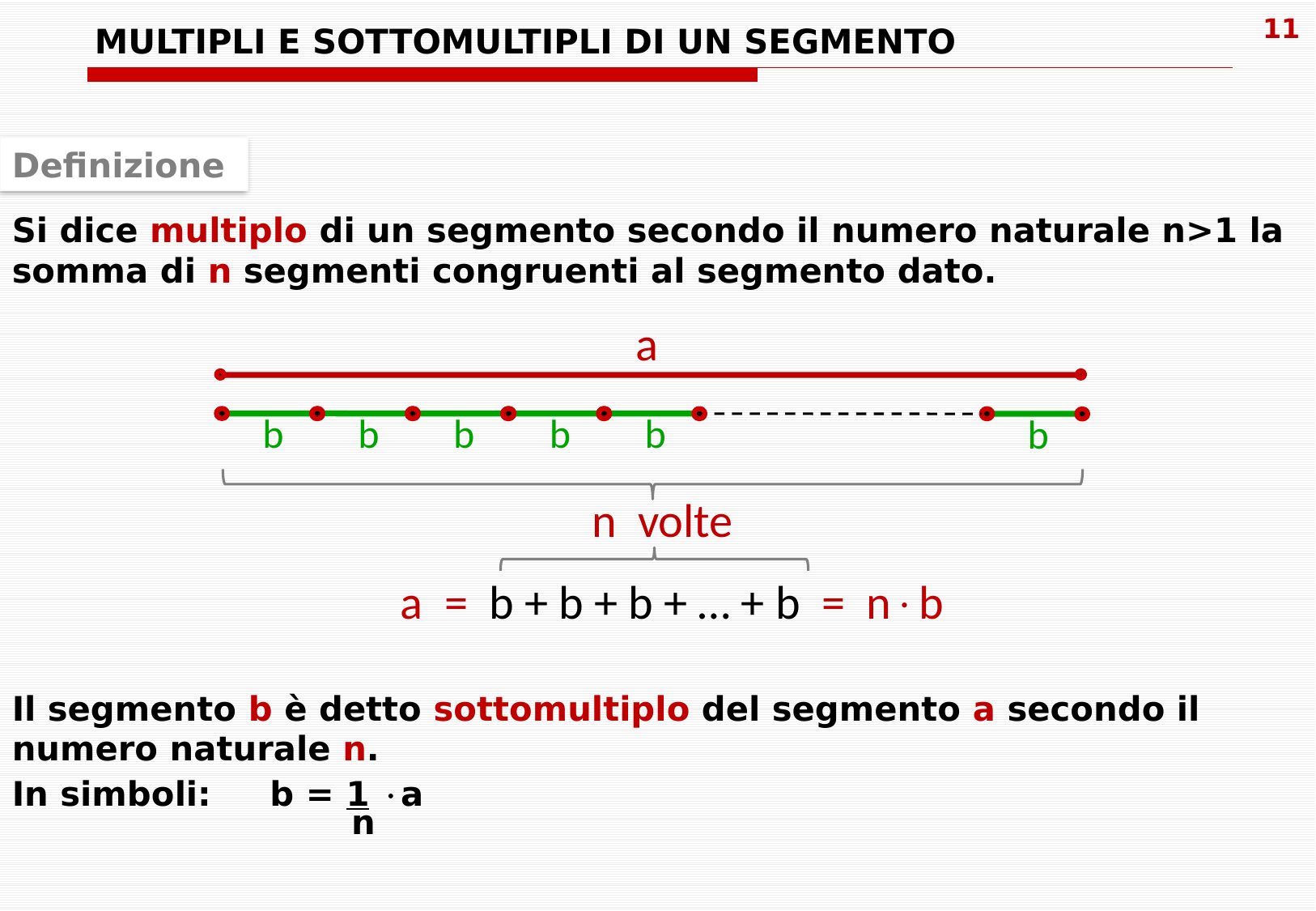

MULTIPLI E SOTTOMULTIPLI DI UN SEGMENTO

Definizione
Si dice multiplo di un segmento secondo il numero naturale n>1 la somma di n segmenti congruenti al segmento dato.
a

b

b

b

b

b

b

n  volte
a  =  b + b + b + … + b  =  n⋅b

Il segmento b è detto sottomultiplo del segmento a secondo il numero naturale n.
In simboli:     b = 1 ⋅a
n